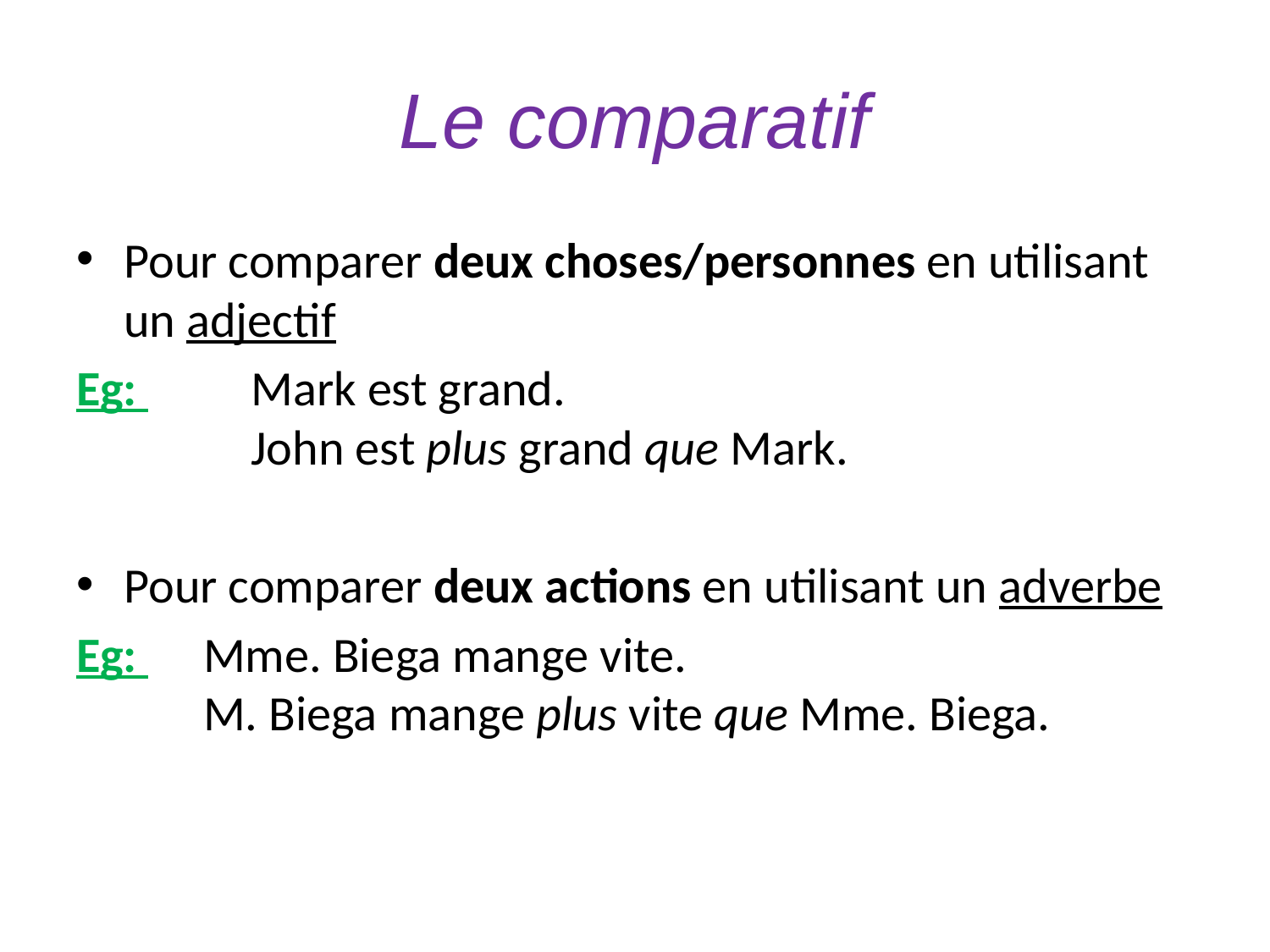

# Le comparatif
Pour comparer deux choses/personnes en utilisant un adjectif
Eg: 	Mark est grand.
	John est plus grand que Mark.

Pour comparer deux actions en utilisant un adverbe
Eg: 	Mme. Biega mange vite.
	M. Biega mange plus vite que Mme. Biega.